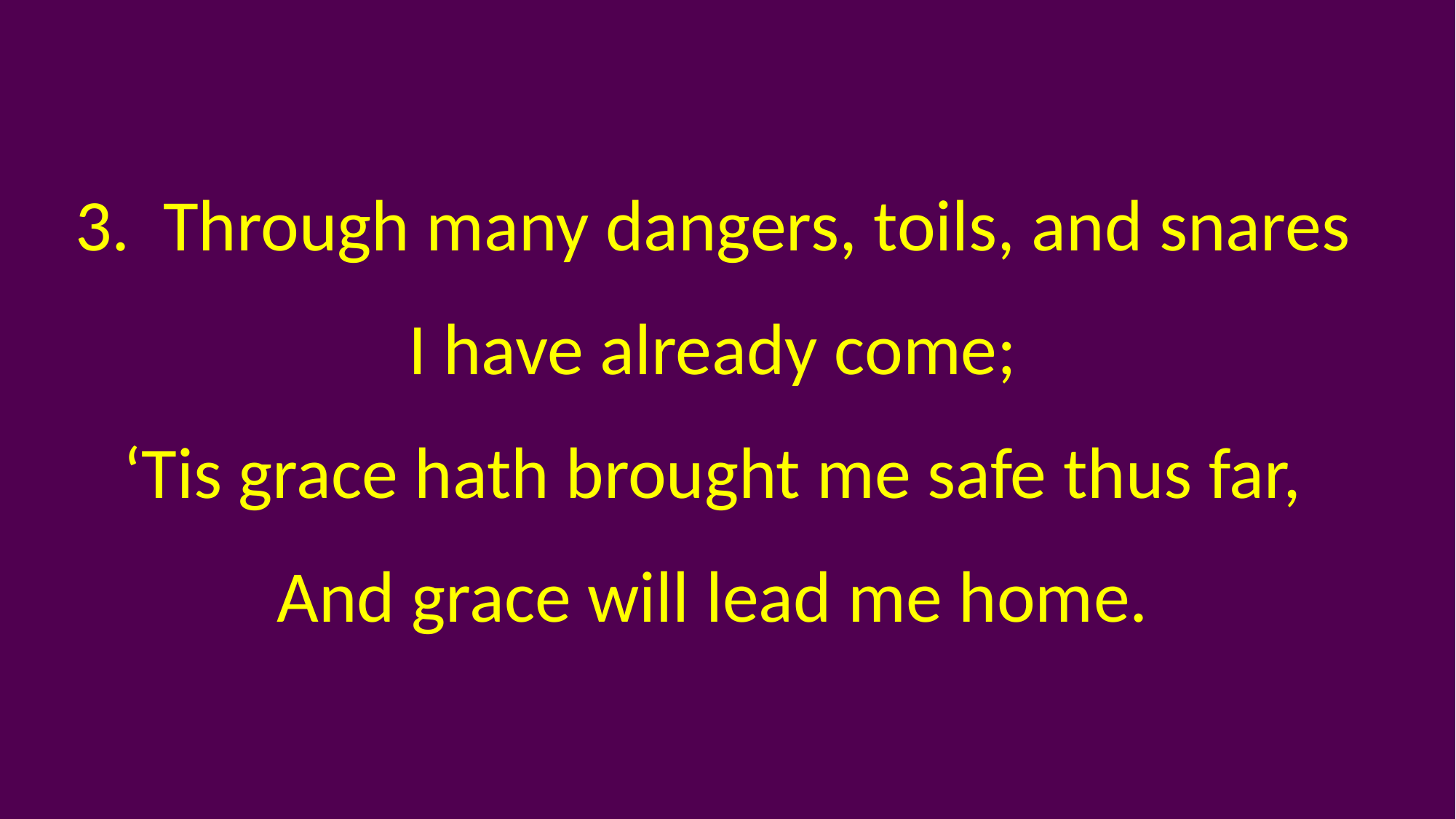

3.  Through many dangers, toils, and snares
I have already come;
‘Tis grace hath brought me safe thus far,
And grace will lead me home.